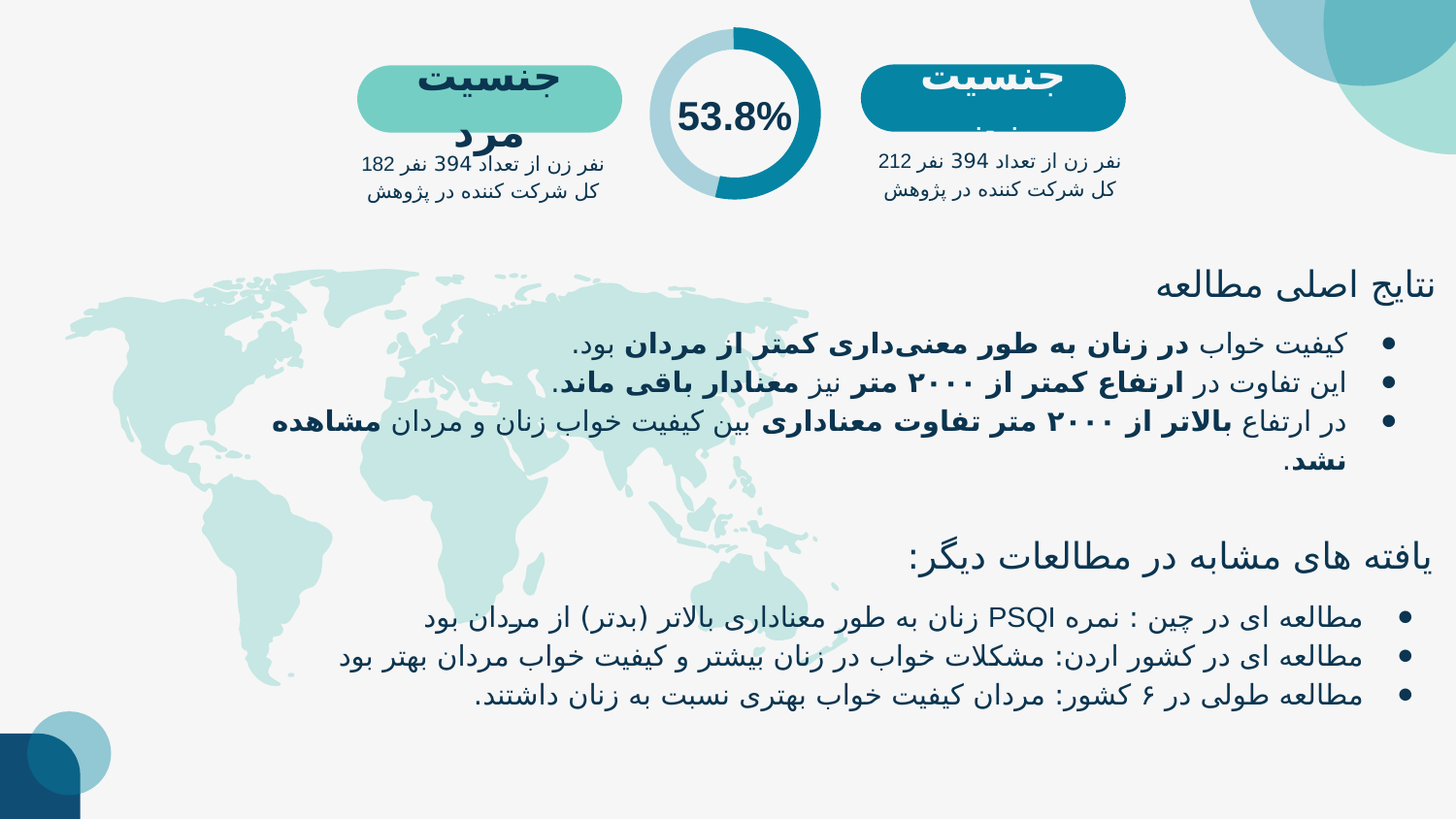

جنسیت زن
جنسیت مرد
53.8%
212 نفر زن از تعداد 394 نفر کل شرکت کننده در پژوهش
182 نفر زن از تعداد 394 نفر کل شرکت کننده در پژوهش
نتایج اصلی مطالعه

کیفیت خواب در زنان به طور معنی‌داری کمتر از مردان بود.
این تفاوت در ارتفاع کمتر از ۲۰۰۰ متر نیز معنادار باقی ماند.
در ارتفاع بالاتر از ۲۰۰۰ متر تفاوت معناداری بین کیفیت خواب زنان و مردان مشاهده نشد.

یافته های مشابه در مطالعات دیگر:
مطالعه ای در چین : نمره PSQI زنان به طور معناداری بالاتر (بدتر) از مردان بود
مطالعه ای در کشور اردن: مشکلات خواب در زنان بیشتر و کیفیت خواب مردان بهتر بود
مطالعه طولی در ۶ کشور: مردان کیفیت خواب بهتری نسبت به زنان داشتند.